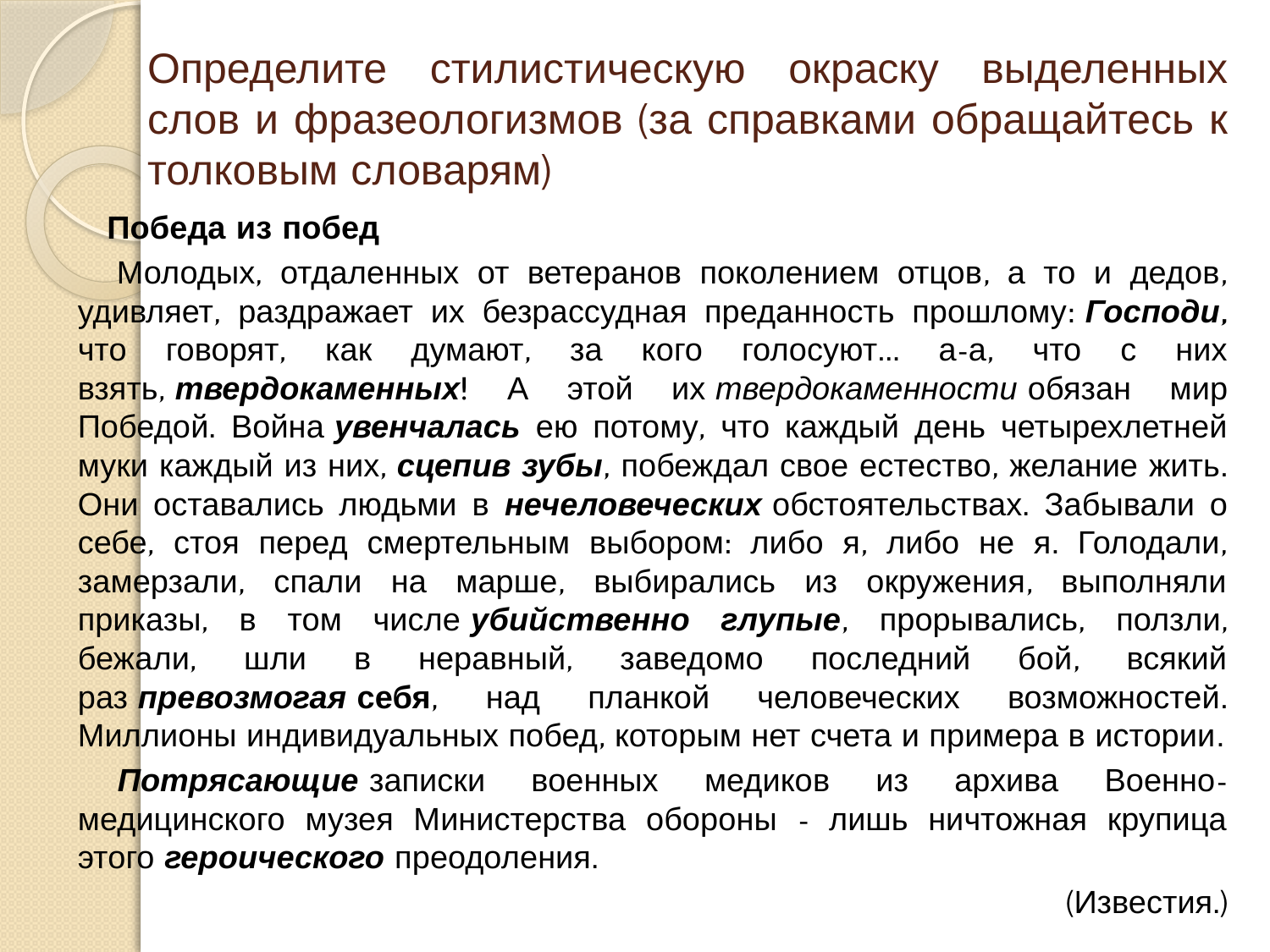

# Определите стилистическую окраску выделенных слов и фразеологизмов (за справками обращайтесь к толковым словарям)
   Победа из побед
    Молодых, отдаленных от ветеранов поколением отцов, а то и дедов, удивляет, раздражает их безрассудная преданность прошлому: Господи, что говорят, как думают, за кого голосуют… а-а, что с них взять, твердокаменных! А этой их твердокаменности обязан мир Победой. Война увенчалась ею потому, что каждый день четырехлетней муки каждый из них, сцепив зубы, побеждал свое естество, желание жить. Они оставались людьми в нечеловеческих обстоятельствах. Забывали о себе, стоя перед смертельным выбором: либо я, либо не я. Голодали, замерзали, спали на марше, выбирались из окружения, выполняли приказы, в том числе убийственно глупые, прорывались, ползли, бежали, шли в неравный, заведомо последний бой, всякий раз превозмогая себя, над планкой человеческих возможностей. Миллионы индивидуальных побед, которым нет счета и примера в истории.
    Потрясающие записки военных медиков из архива Военно-медицинского музея Министерства обороны - лишь ничтожная крупица этого героического преодоления.
    (Известия.)